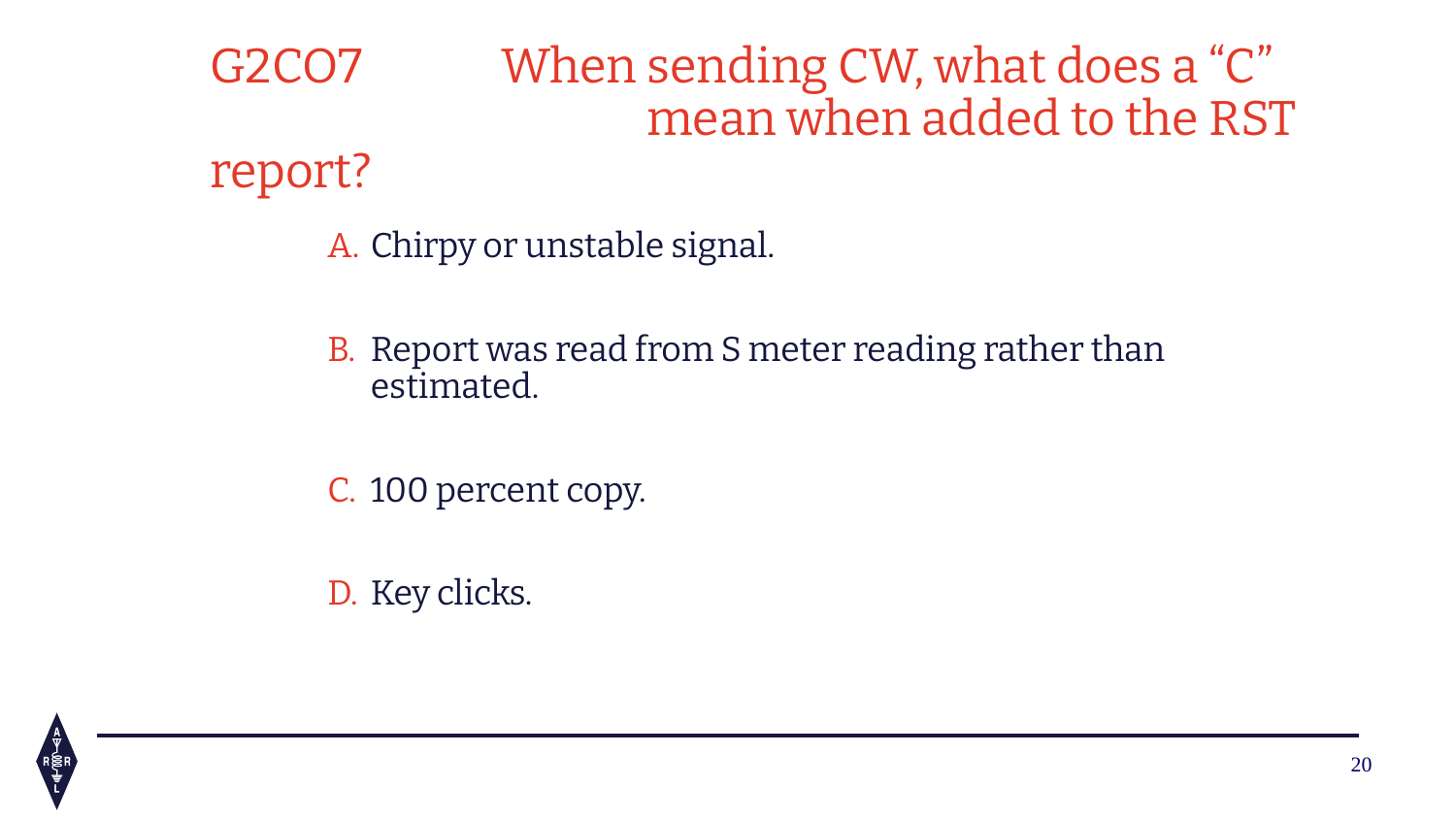

G2CO7 	When sending CW, what does a “C” 			mean when added to the RST report?
Chirpy or unstable signal.

Report was read from S meter reading rather than estimated.

100 percent copy.

Key clicks.
20